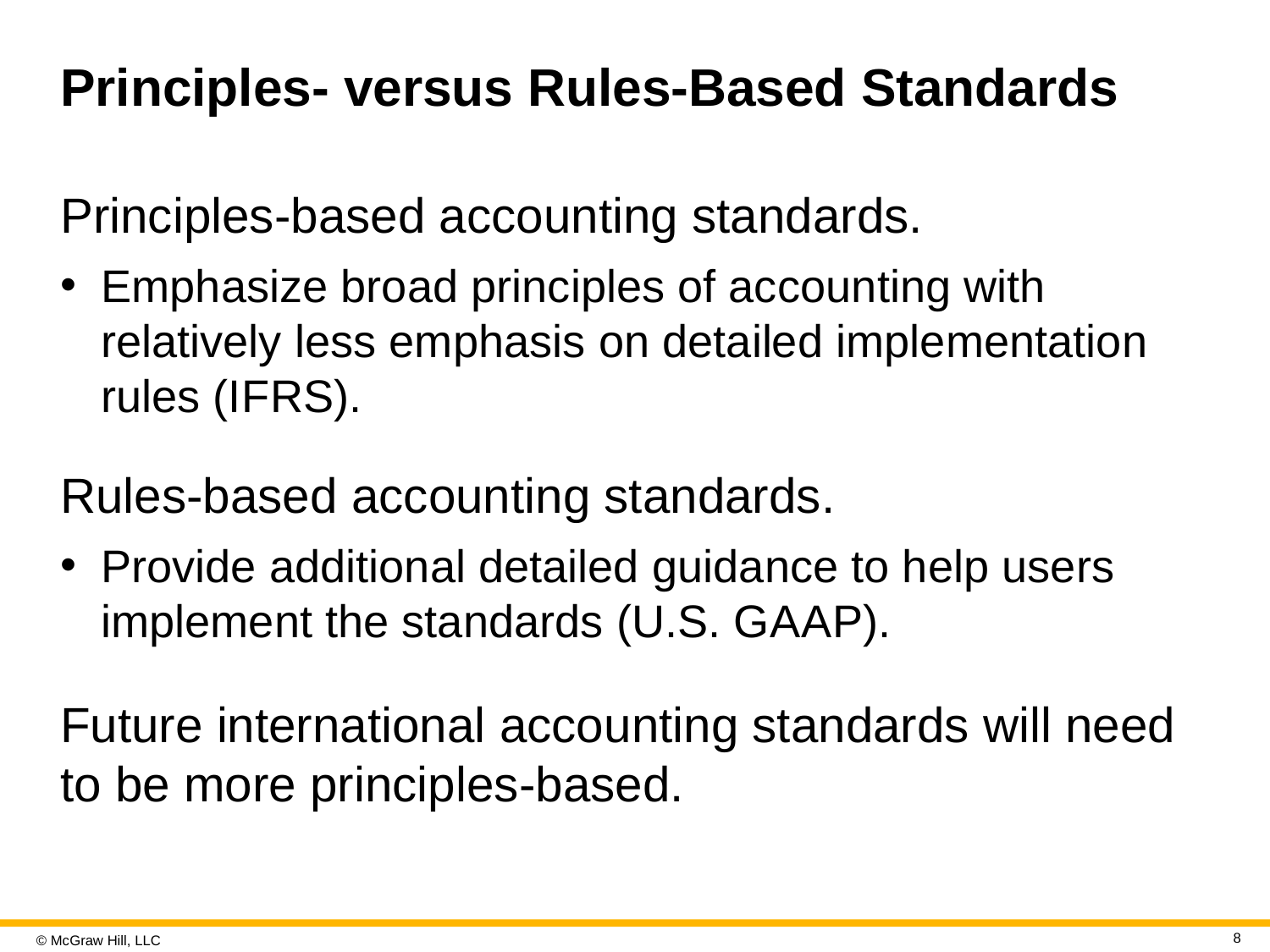

# Principles- versus Rules-Based Standards
Principles-based accounting standards.
Emphasize broad principles of accounting with relatively less emphasis on detailed implementation rules (I F R S).
Rules-based accounting standards.
Provide additional detailed guidance to help users implement the standards (U.S. G A A P).
Future international accounting standards will need to be more principles-based.
8